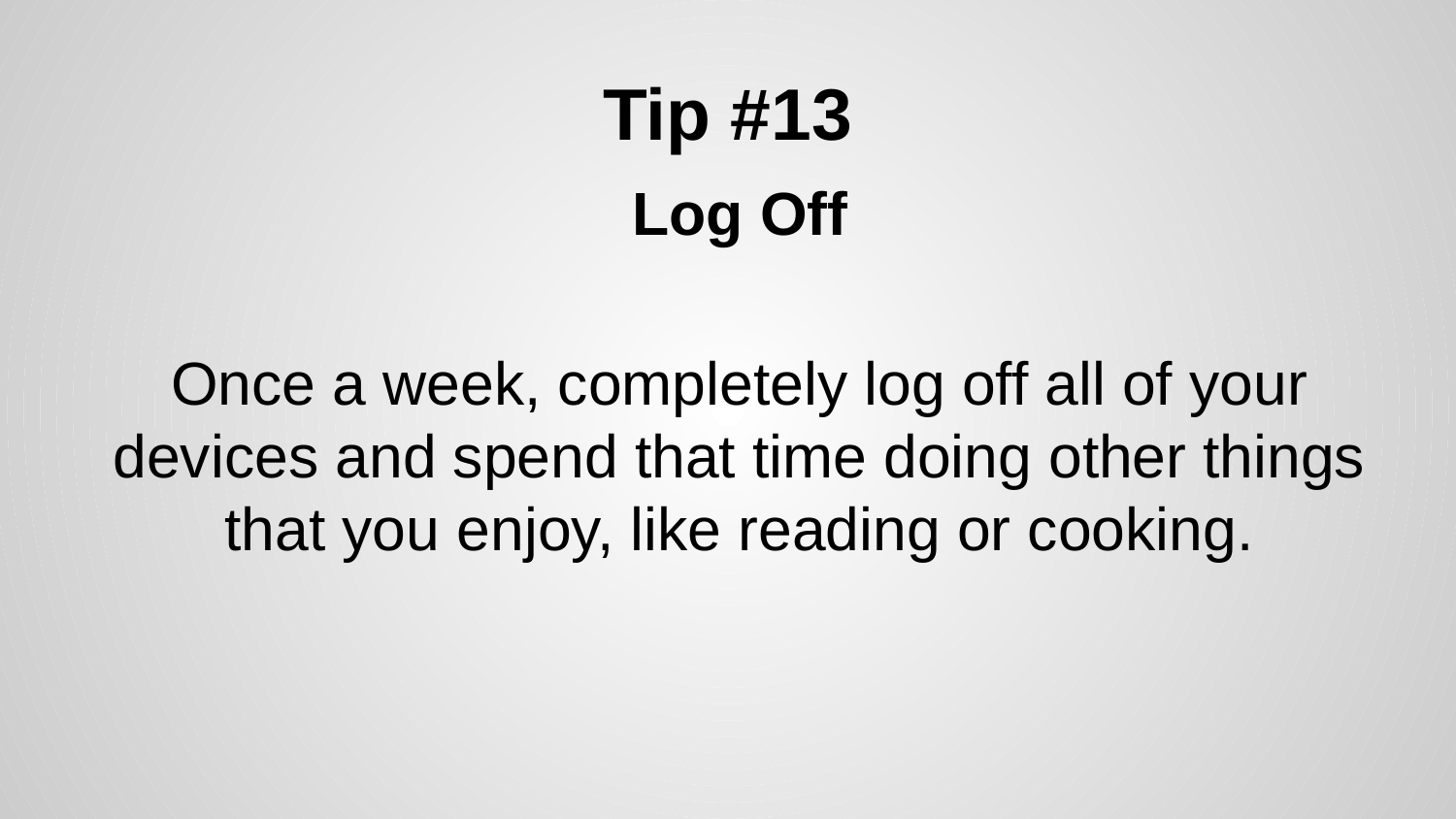

# Tip #13

Log Off

Once a week, completely log off all of your devices and spend that time doing other things that you enjoy, like reading or cooking.